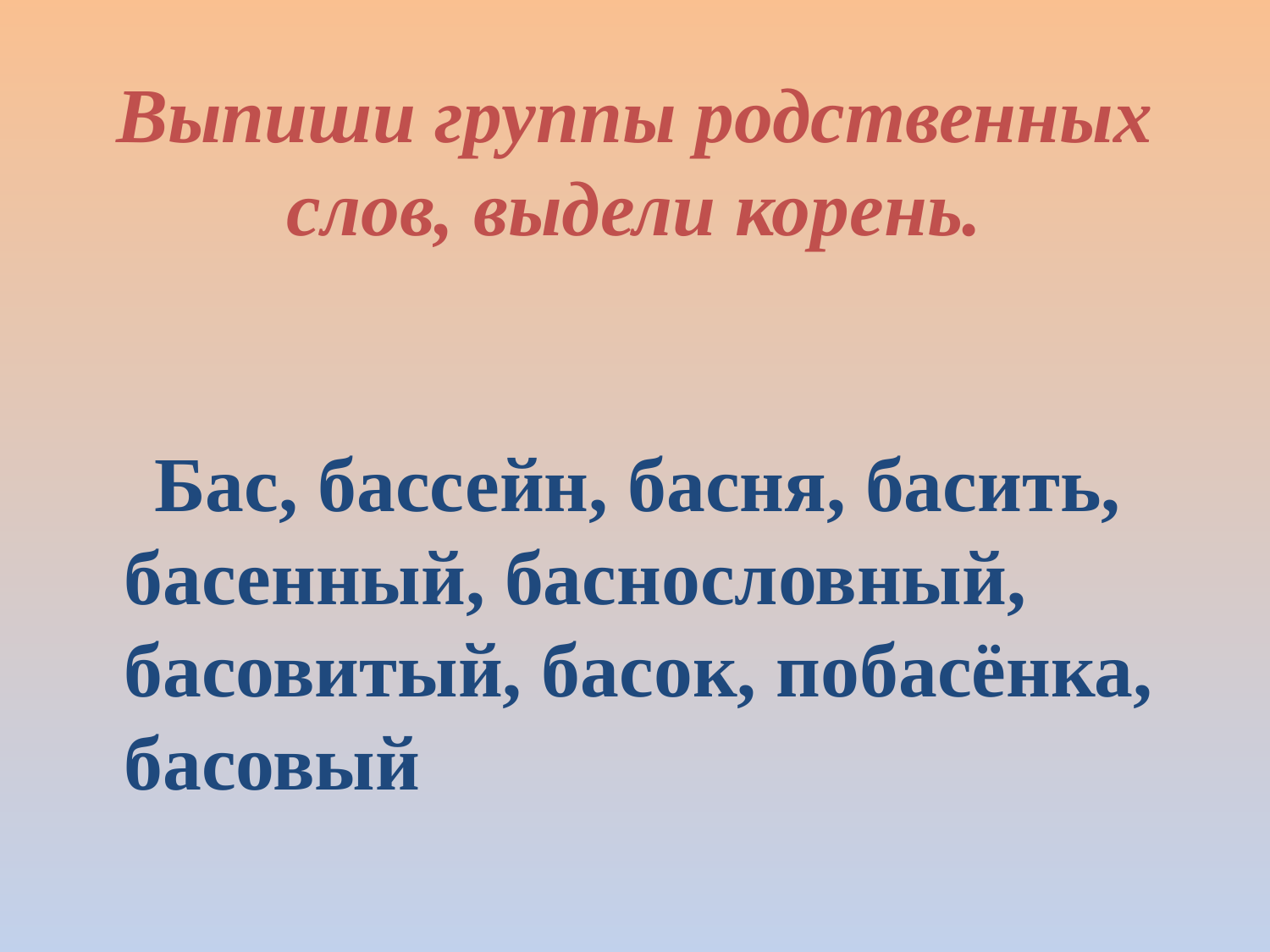

# Выпиши группы родственных слов, выдели корень.

    Бас, бассейн, басня, басить, басенный, баснословный, басовитый, басок, побасёнка, басовый